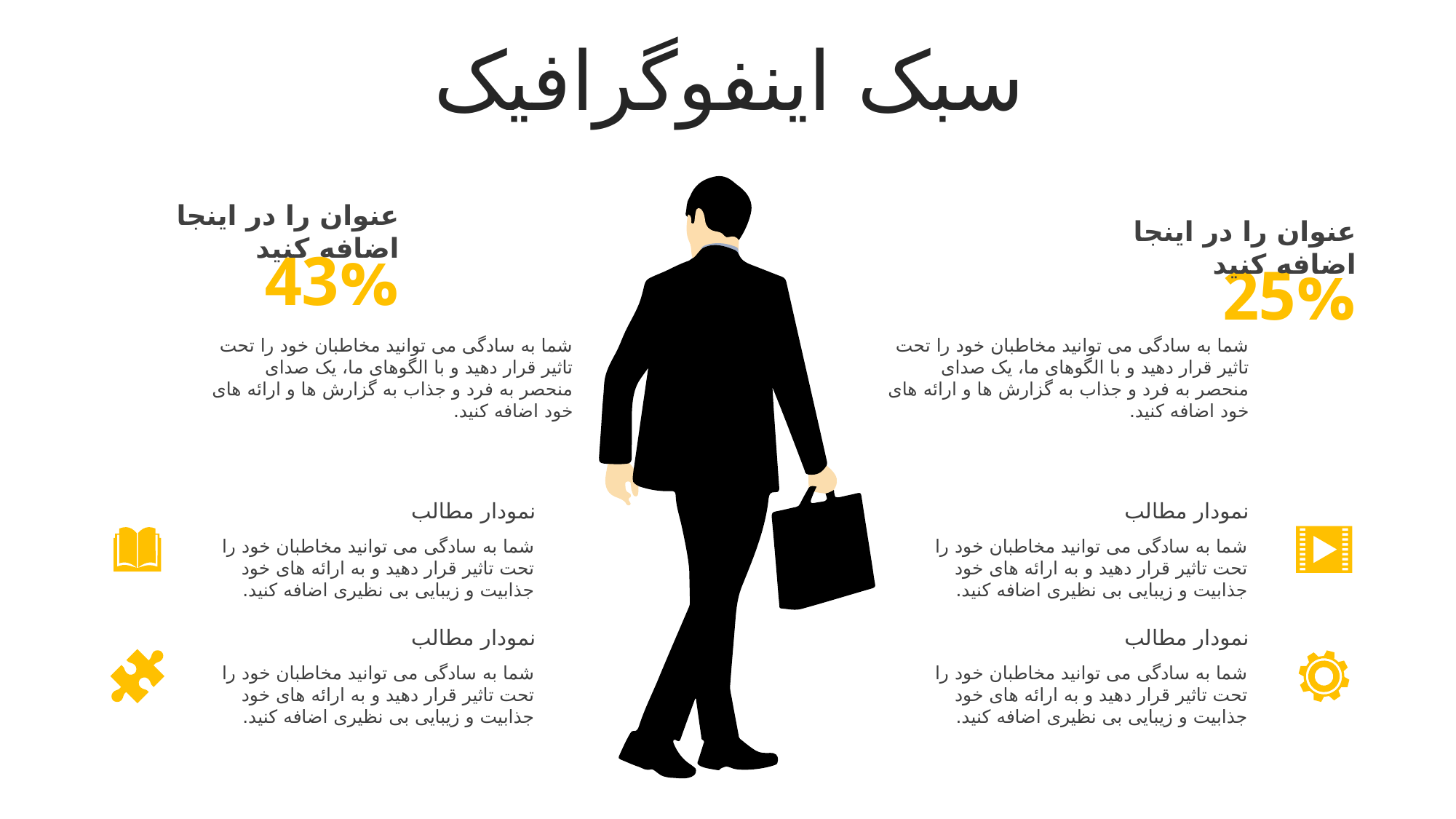

سبک اینفوگرافیک

عنوان را در اینجا اضافه کنید
43%
عنوان را در اینجا اضافه کنید
25%
شما به سادگی می توانید مخاطبان خود را تحت تاثیر قرار دهید و با الگوهای ما، یک صدای منحصر به فرد و جذاب به گزارش ها و ارائه های خود اضافه کنید.
شما به سادگی می توانید مخاطبان خود را تحت تاثیر قرار دهید و با الگوهای ما، یک صدای منحصر به فرد و جذاب به گزارش ها و ارائه های خود اضافه کنید.
نمودار مطالب
شما به سادگی می توانید مخاطبان خود را تحت تاثیر قرار دهید و به ارائه های خود جذابیت و زیبایی بی نظیری اضافه کنید.
نمودار مطالب
شما به سادگی می توانید مخاطبان خود را تحت تاثیر قرار دهید و به ارائه های خود جذابیت و زیبایی بی نظیری اضافه کنید.

نمودار مطالب
شما به سادگی می توانید مخاطبان خود را تحت تاثیر قرار دهید و به ارائه های خود جذابیت و زیبایی بی نظیری اضافه کنید.
نمودار مطالب
شما به سادگی می توانید مخاطبان خود را تحت تاثیر قرار دهید و به ارائه های خود جذابیت و زیبایی بی نظیری اضافه کنید.